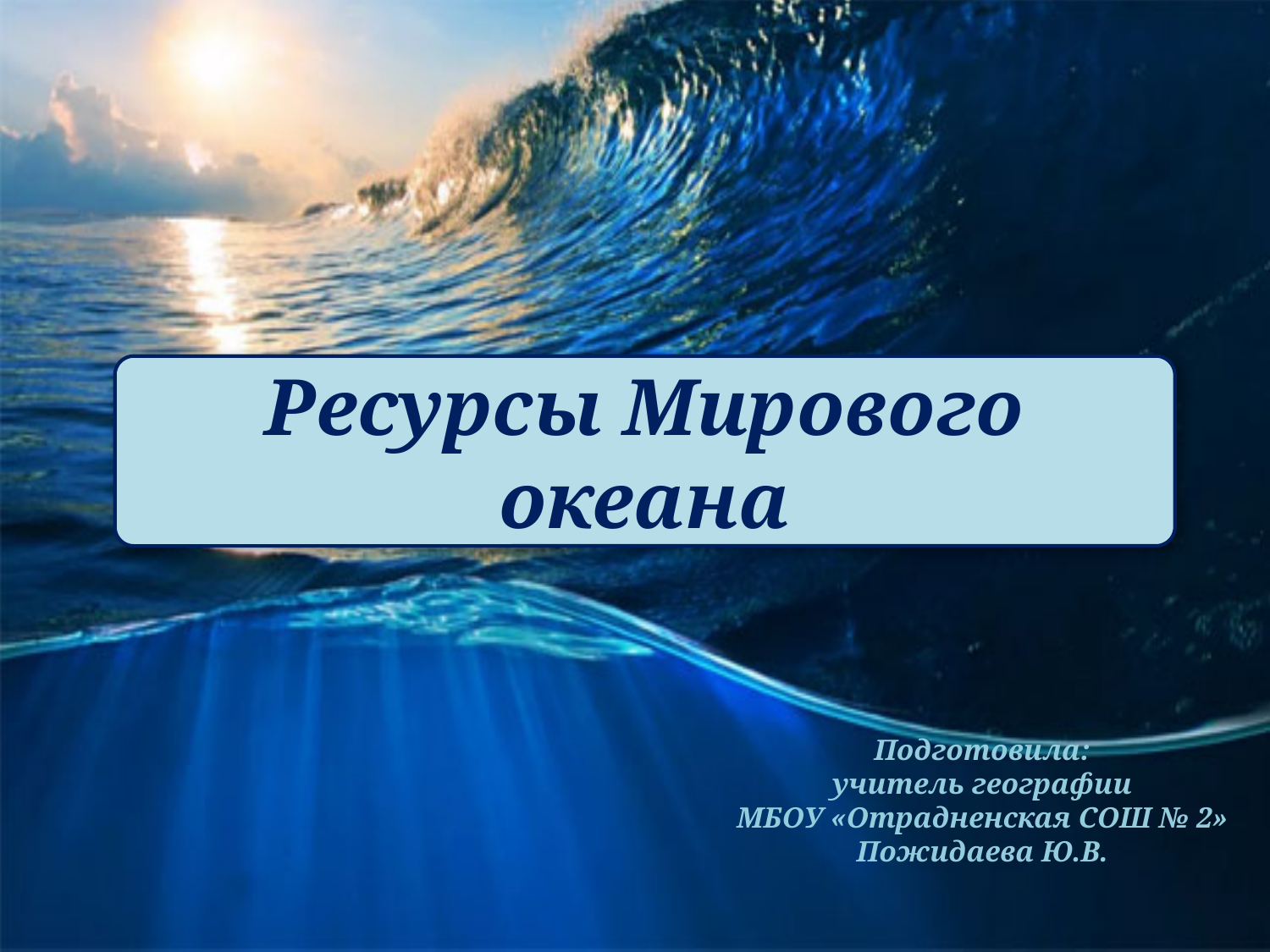

Ресурсы Мирового океана
Подготовила:
учитель географии
МБОУ «Отрадненская СОШ № 2»
Пожидаева Ю.В.